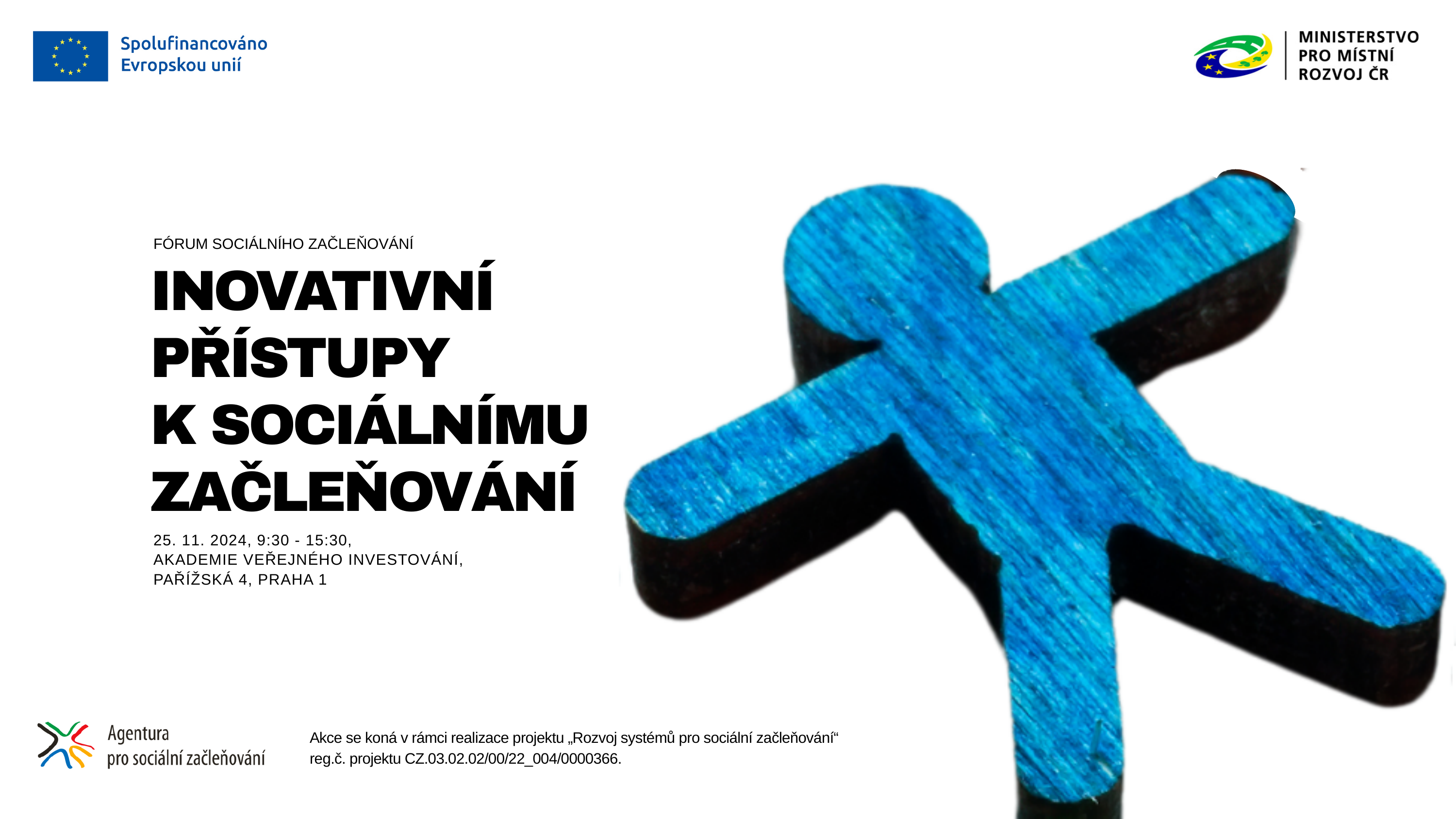

FÓRUM SOCIÁLNÍHO ZAČLEŇOVÁNÍ
INOVATIVNÍ PŘÍSTUPY
K SOCIÁLNÍMU ZAČLEŇOVÁNÍ
25. 11. 2024, 9:30 - 15:30,
AKADEMIE VEŘEJNÉHO INVESTOVÁNÍ,
PAŘÍŽSKÁ 4, PRAHA 1